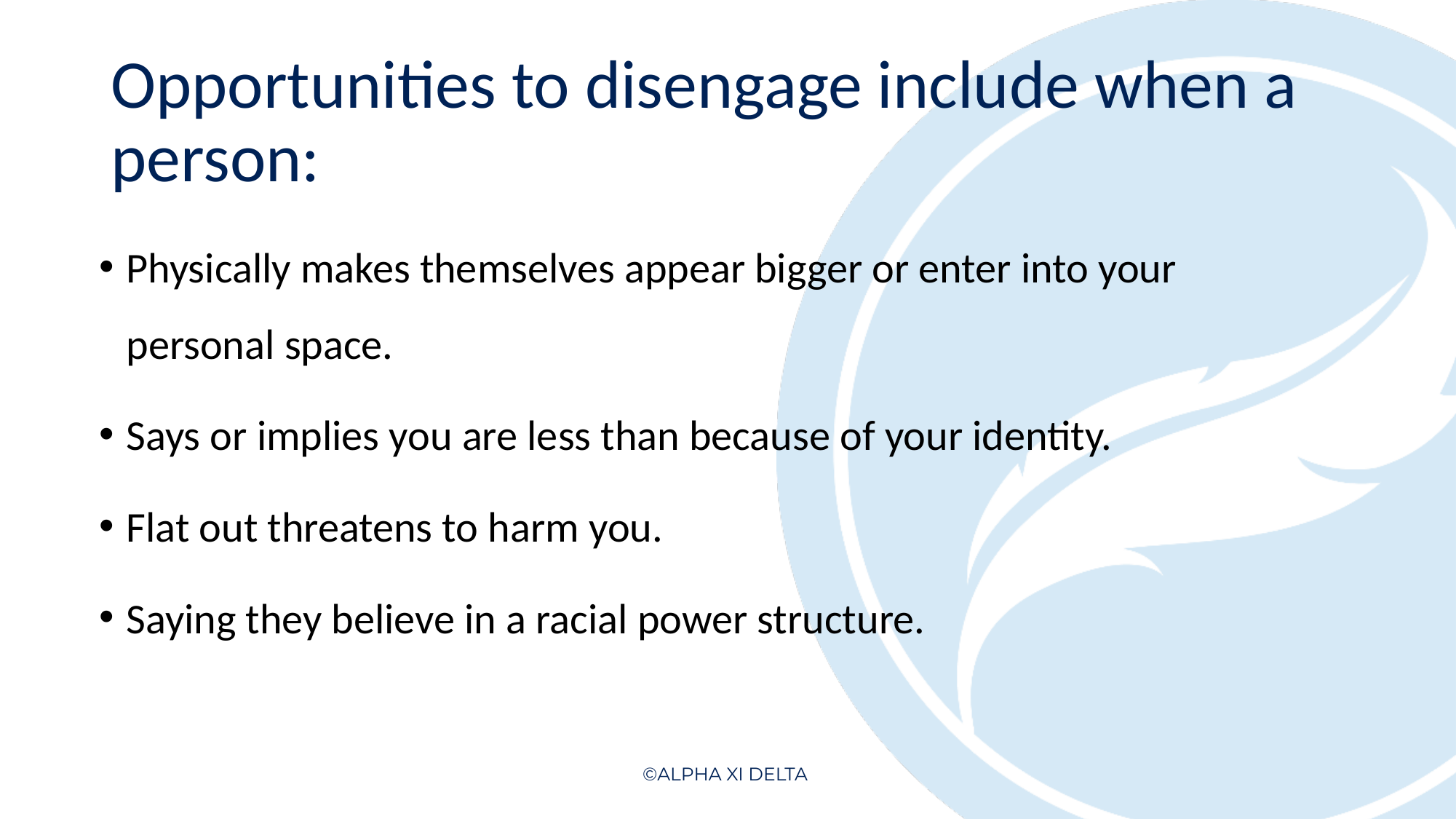

# Opportunities to disengage include when a person:
Physically makes themselves appear bigger or enter into your personal space.
Says or implies you are less than because of your identity.
Flat out threatens to harm you.
Saying they believe in a racial power structure.

©ALPHA XI DELTA